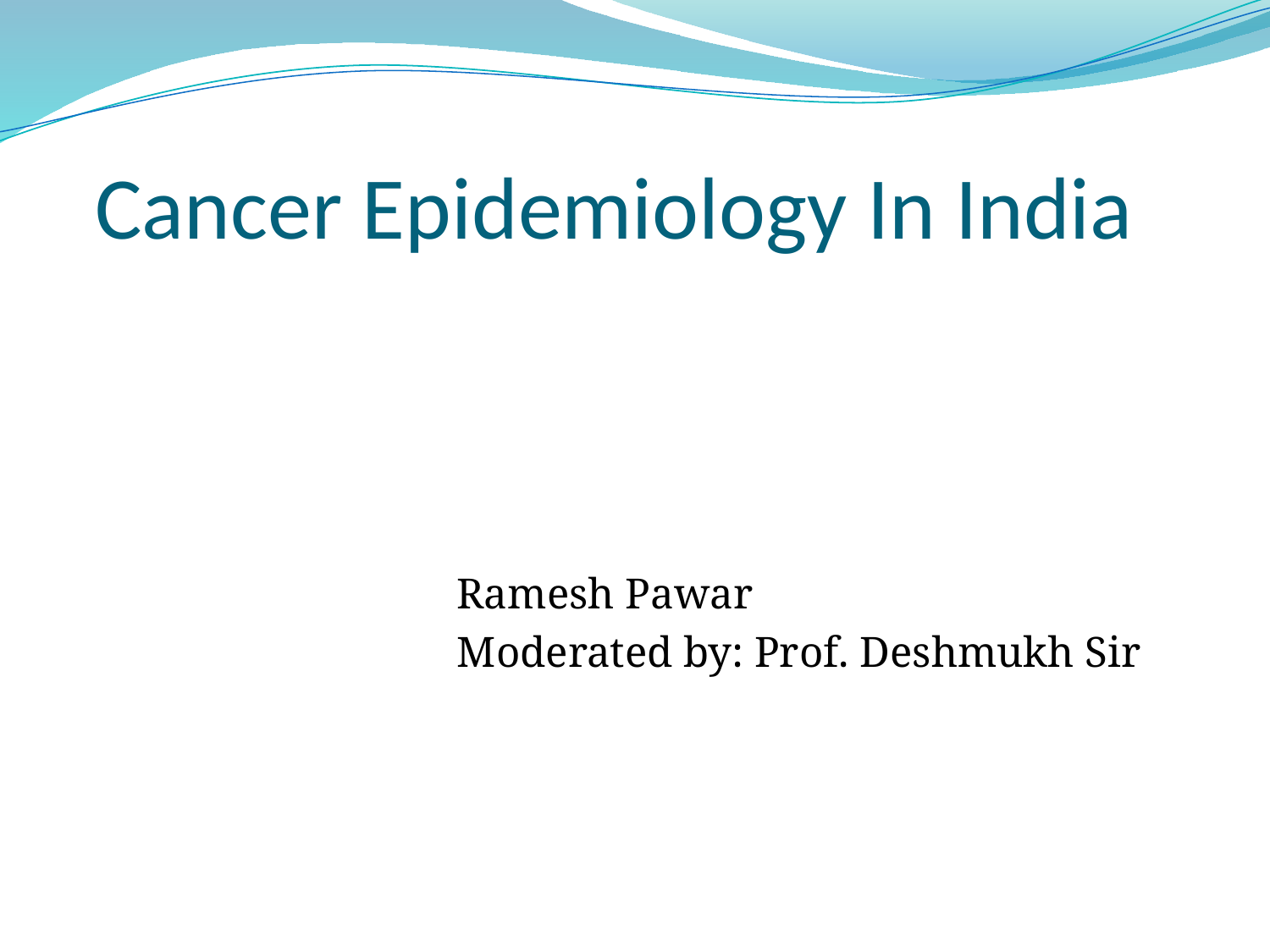

# Cancer Epidemiology In India
Ramesh Pawar
Moderated by: Prof. Deshmukh Sir